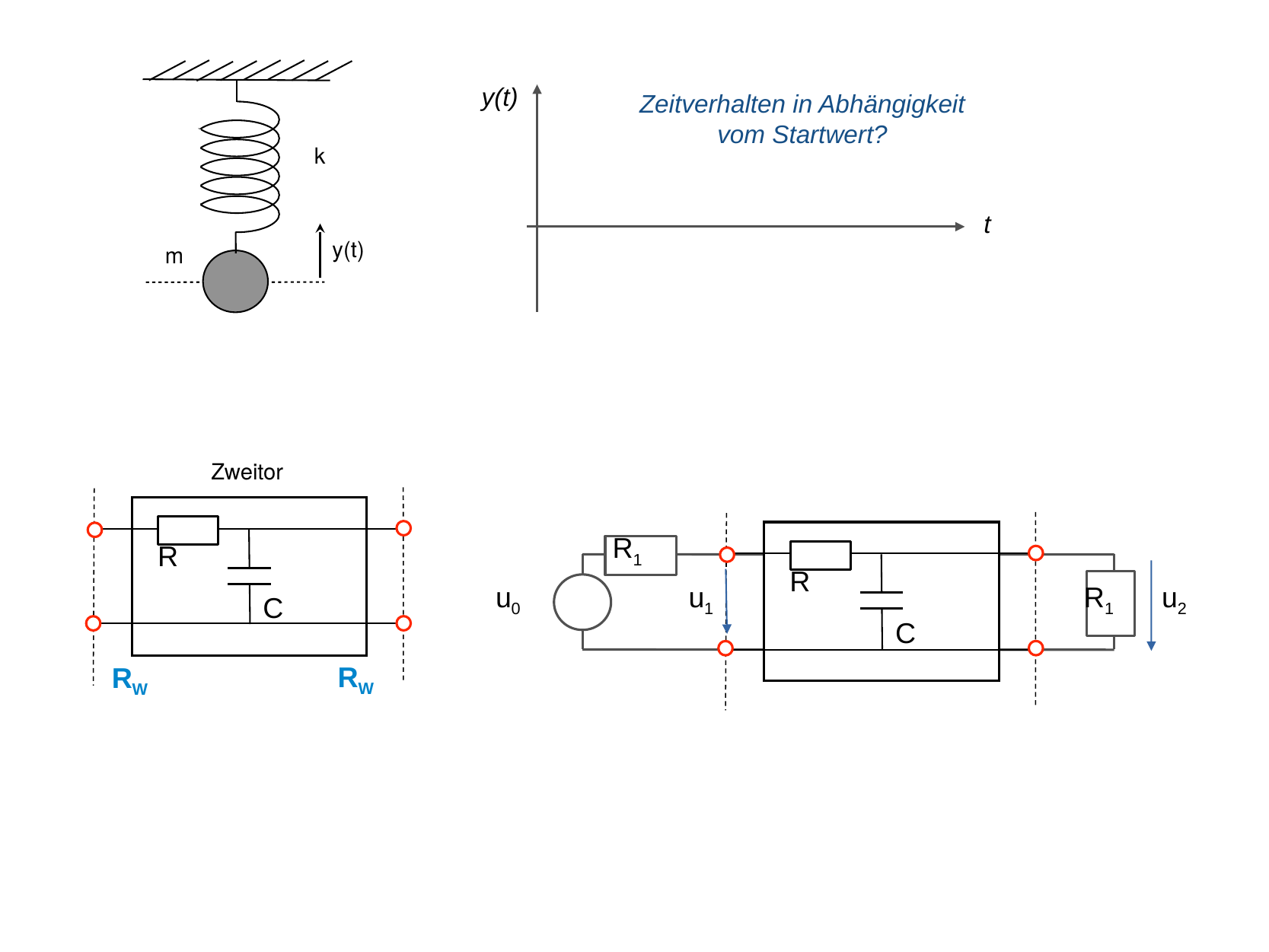

k

y(t)
m

y(t)
Zeitverhalten in Abhängigkeit vom Startwert?

t

Zweitor

R

C

RW
RW

R

C

R1

R1

u0
u1
u2